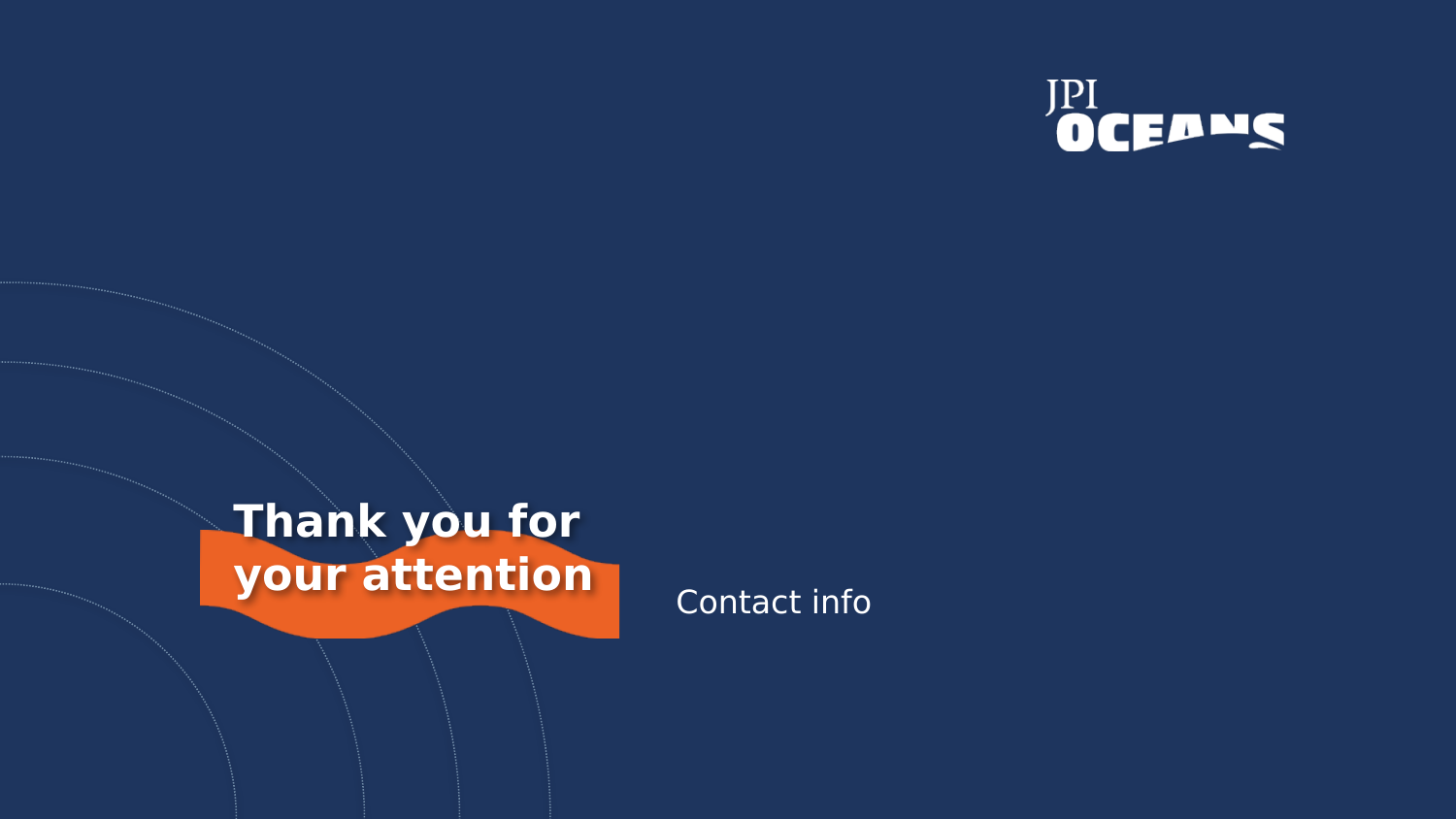

Thank you for
your attention
Contact info